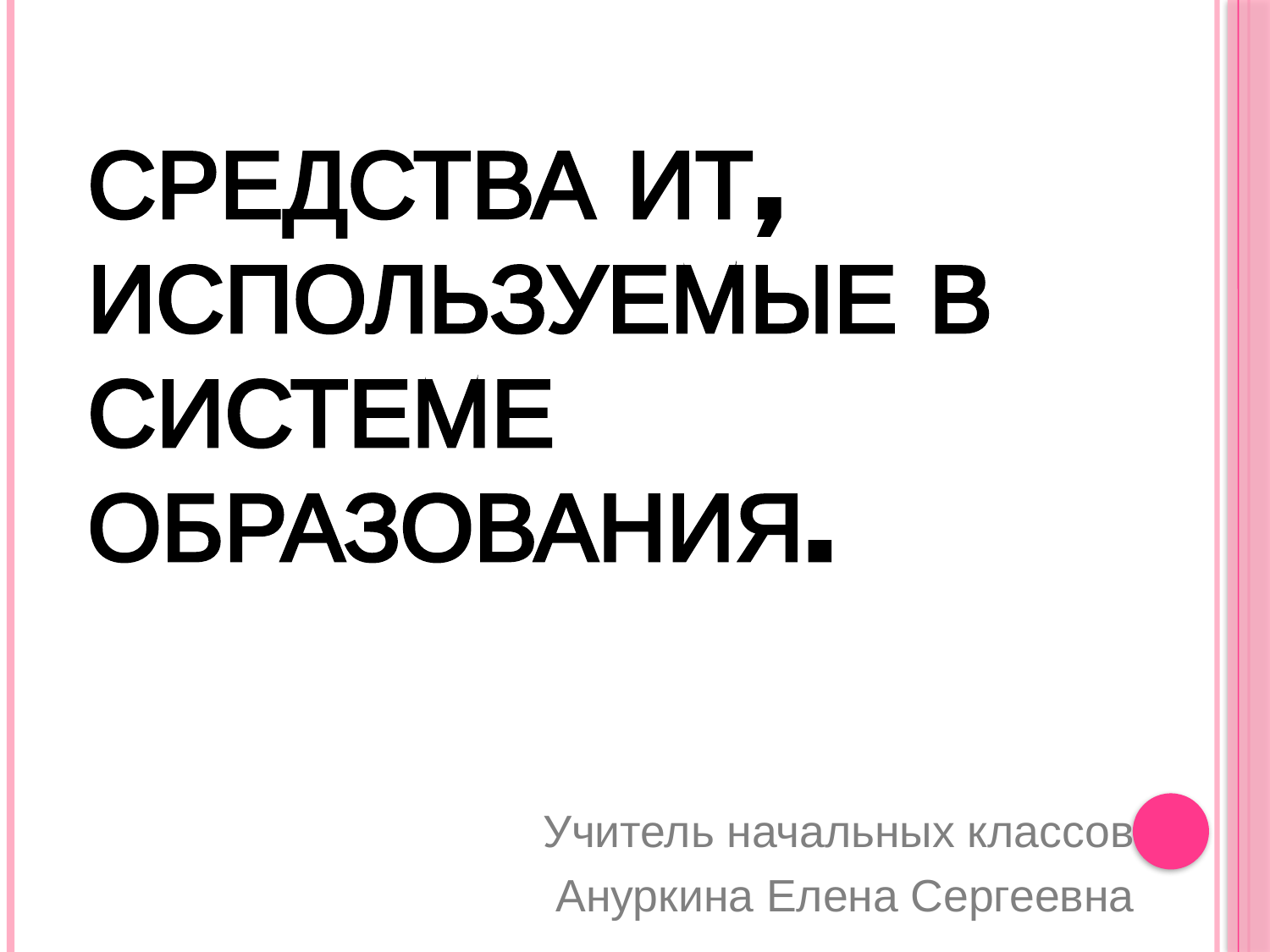

# Средства ИТ, используемые в системе образования.
Учитель начальных классов
Ануркина Елена Сергеевна